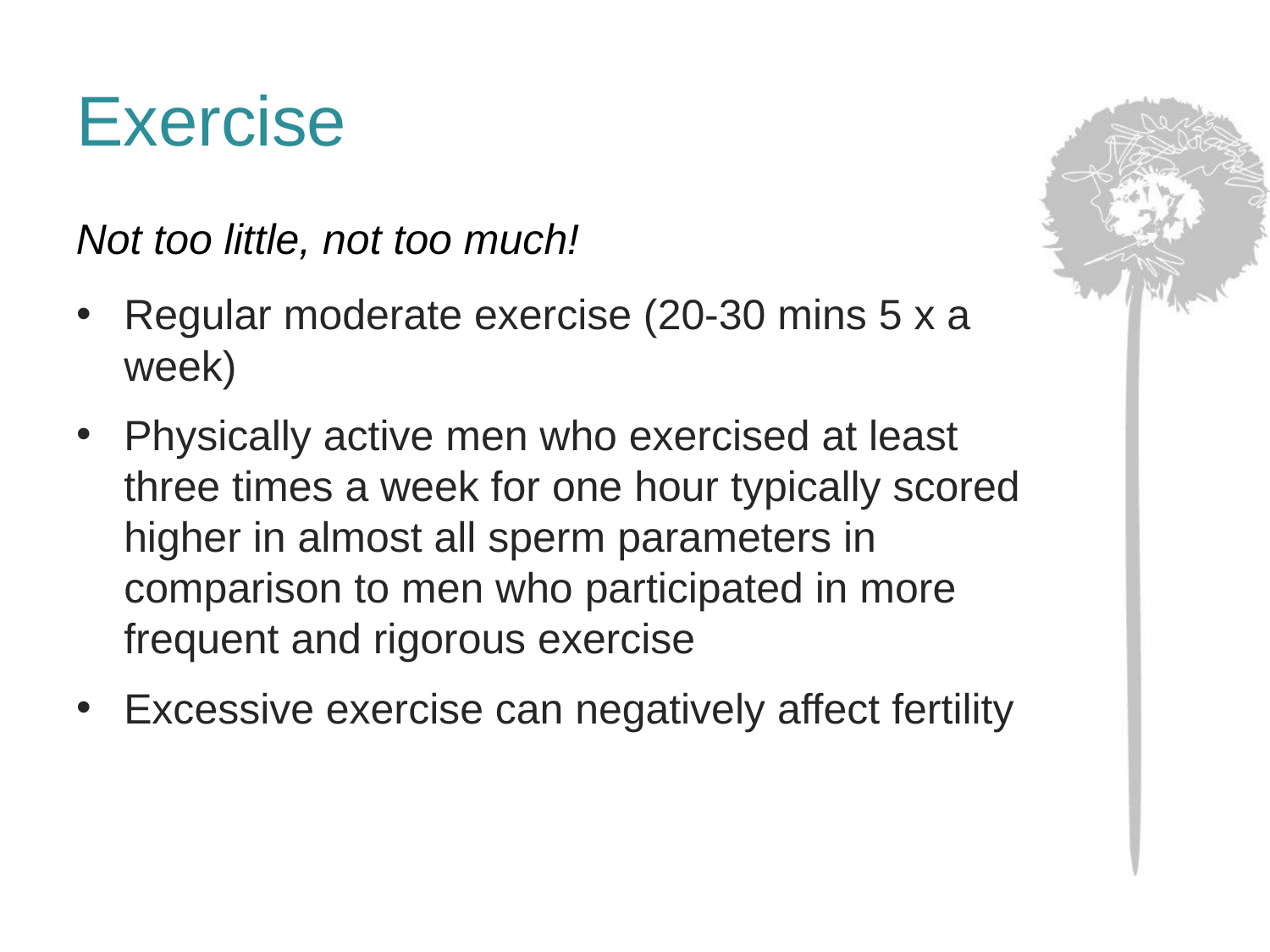

# Exercise
Not too little, not too much!

Regular moderate exercise (20-30 mins 5 x a week)
Physically active men who exercised at least three times a week for one hour typically scored higher in almost all sperm parameters in comparison to men who participated in more frequent and rigorous exercise
Excessive exercise can negatively affect fertility